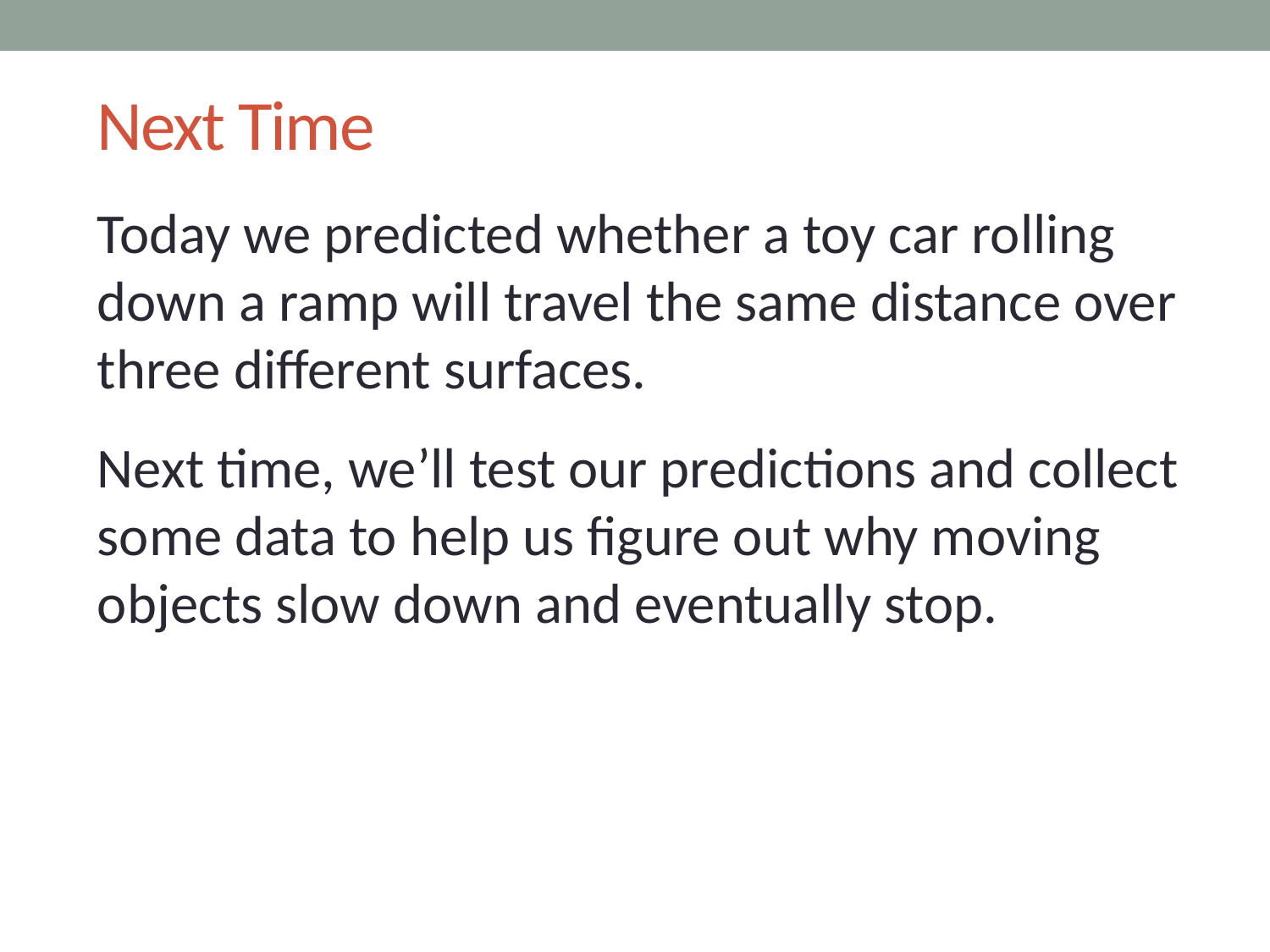

# Next Time
Today we predicted whether a toy car rolling down a ramp will travel the same distance over three different surfaces.
Next time, we’ll test our predictions and collect some data to help us figure out why moving objects slow down and eventually stop.